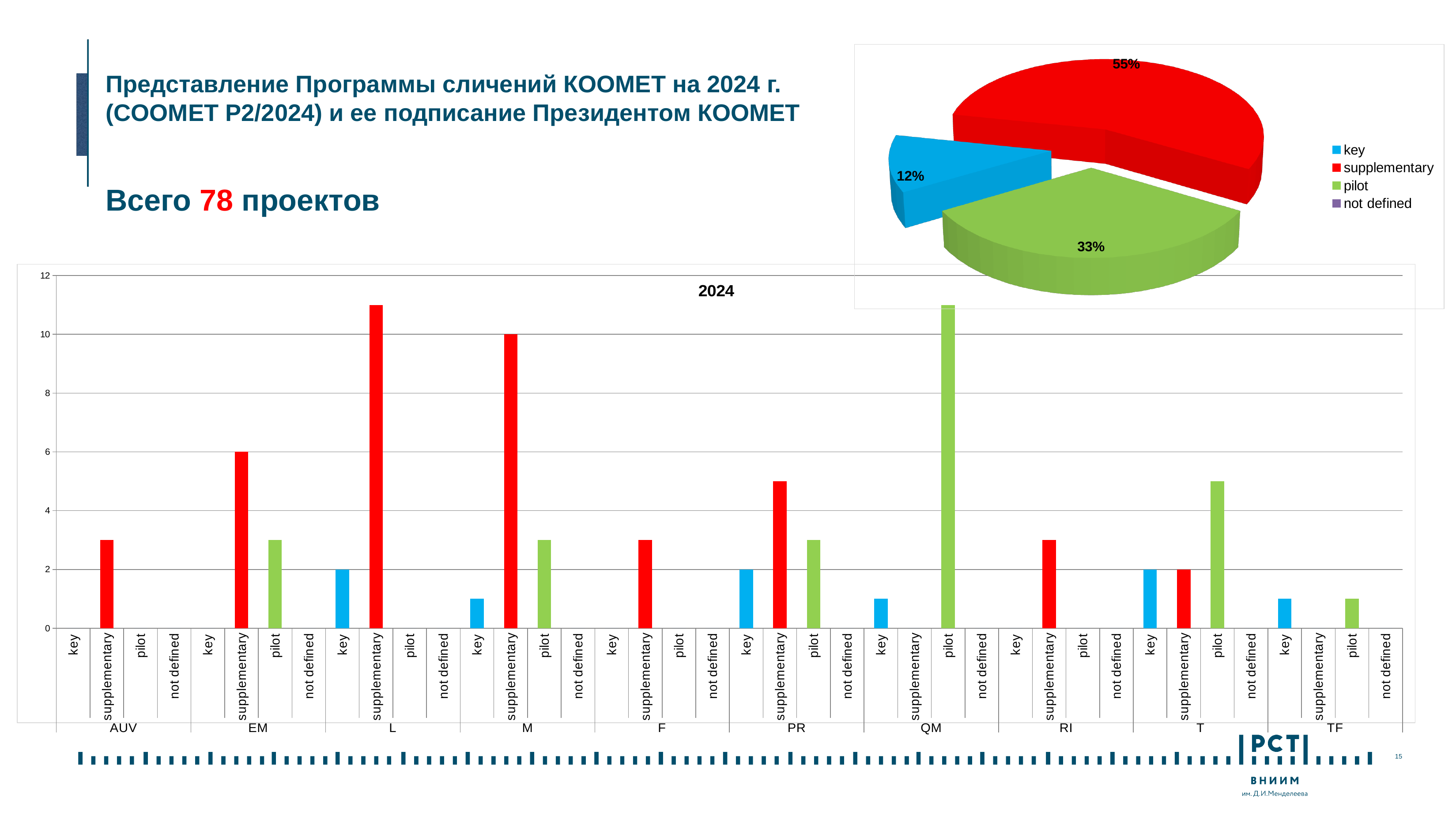

[unsupported chart]

Представление Программы сличений КООМЕТ на 2024 г. (COOMET P2/2024) и ее подписание Президентом КООМЕТ
Всего 78 проектов

### Chart: 2024

| Category | key supplementary pilot not defined key supplementary pilot not defined key supplementary pilot not defined key supplementary pilot not defined key supplementary pilot not defined key supplementary pilot not defined key supplementary pilot not defined key |
|---|---|
| key | 0.0 |
| supplementary | 3.0 |
| pilot | 0.0 |
| not defined | 0.0 |
| key | 0.0 |
| supplementary | 6.0 |
| pilot | 3.0 |
| not defined | 0.0 |
| key | 2.0 |
| supplementary | 11.0 |
| pilot | 0.0 |
| not defined | 0.0 |
| key | 1.0 |
| supplementary | 10.0 |
| pilot | 3.0 |
| not defined | 0.0 |
| key | 0.0 |
| supplementary | 3.0 |
| pilot | 0.0 |
| not defined | 0.0 |
| key | 2.0 |
| supplementary | 5.0 |
| pilot | 3.0 |
| not defined | 0.0 |
| key | 1.0 |
| supplementary | 0.0 |
| pilot | 11.0 |
| not defined | 0.0 |
| key | 0.0 |
| supplementary | 3.0 |
| pilot | 0.0 |
| not defined | 0.0 |
| key | 2.0 |
| supplementary | 2.0 |
| pilot | 5.0 |
| not defined | 0.0 |
| key | 1.0 |
| supplementary | 0.0 |
| pilot | 1.0 |
| not defined | 0.0 |
# 15